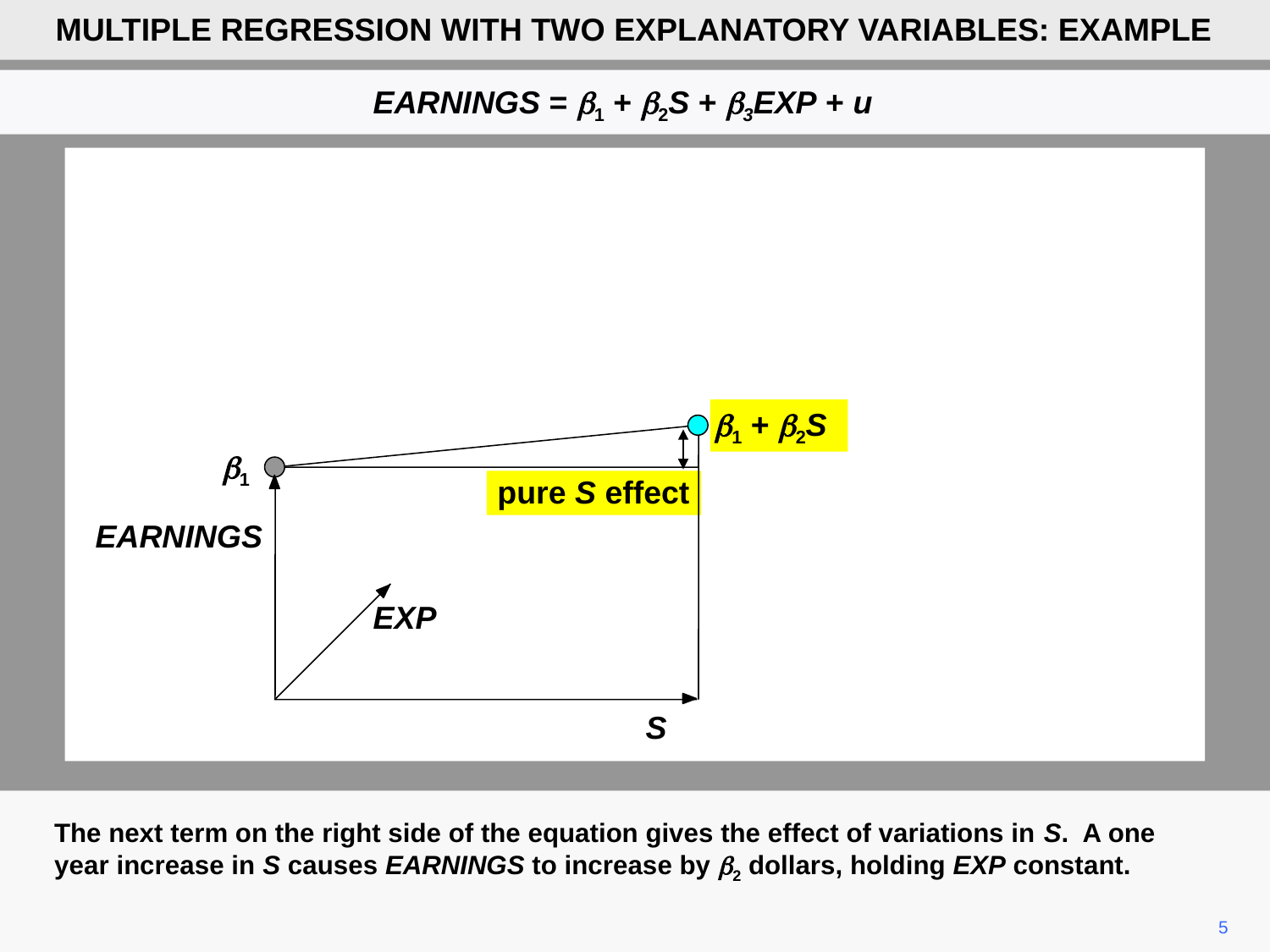

MULTIPLE REGRESSION WITH TWO EXPLANATORY VARIABLES: EXAMPLE

EARNINGS = β1 + β2S + β3EXP + u

β1 + β2S

β1

pure S effect

EARNINGS

EXP

S

The next term on the right side of the equation gives the effect of variations in S.  A one year increase in S causes EARNINGS to increase by β2 dollars, holding EXP constant.
5